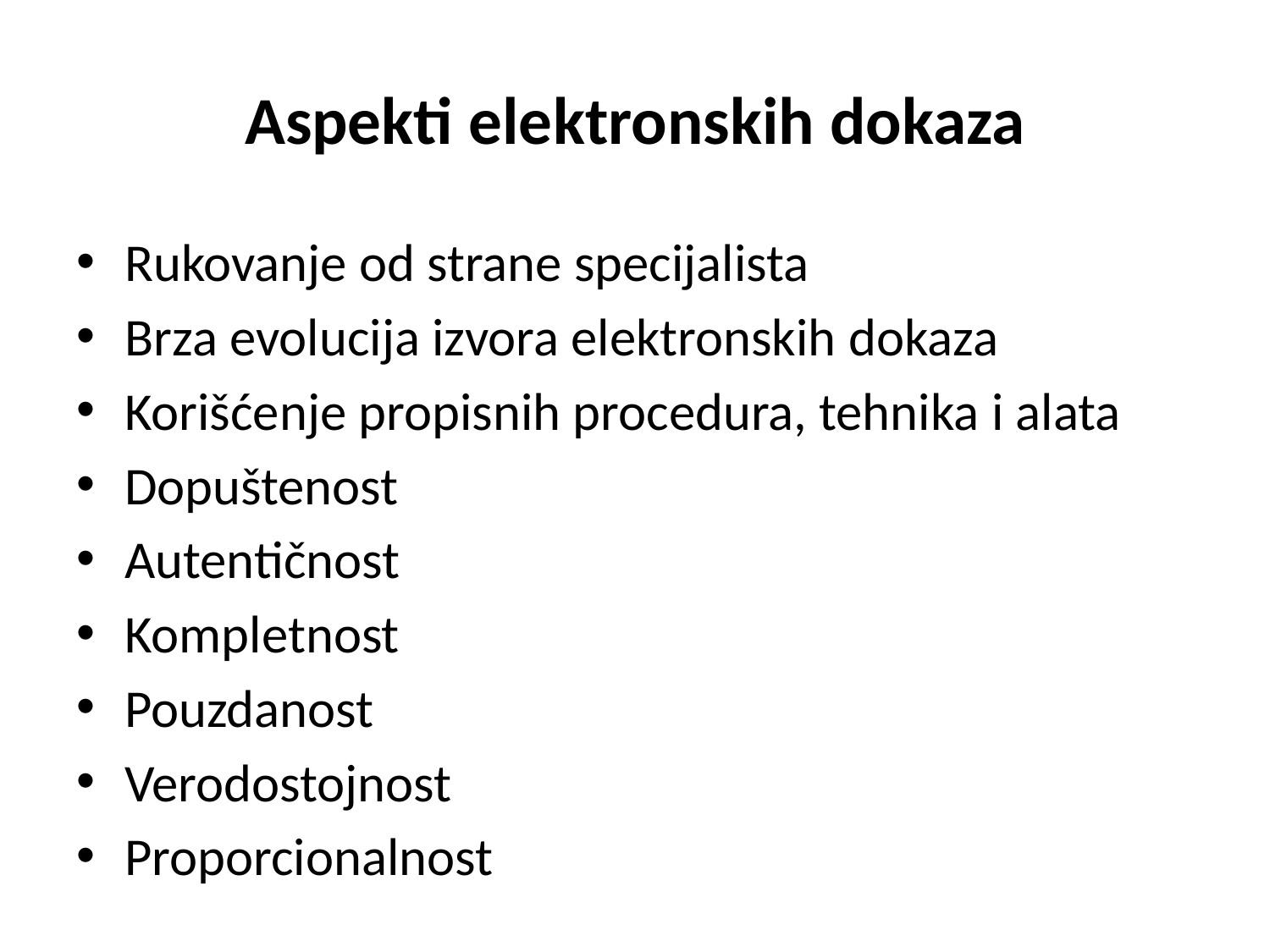

# Aspekti elektronskih dokaza
Rukovanje od strane specijalista
Brza evolucija izvora elektronskih dokaza
Korišćenje propisnih procedura, tehnika i alata
Dopuštenost
Autentičnost
Kompletnost
Pouzdanost
Verodostojnost
Proporcionalnost